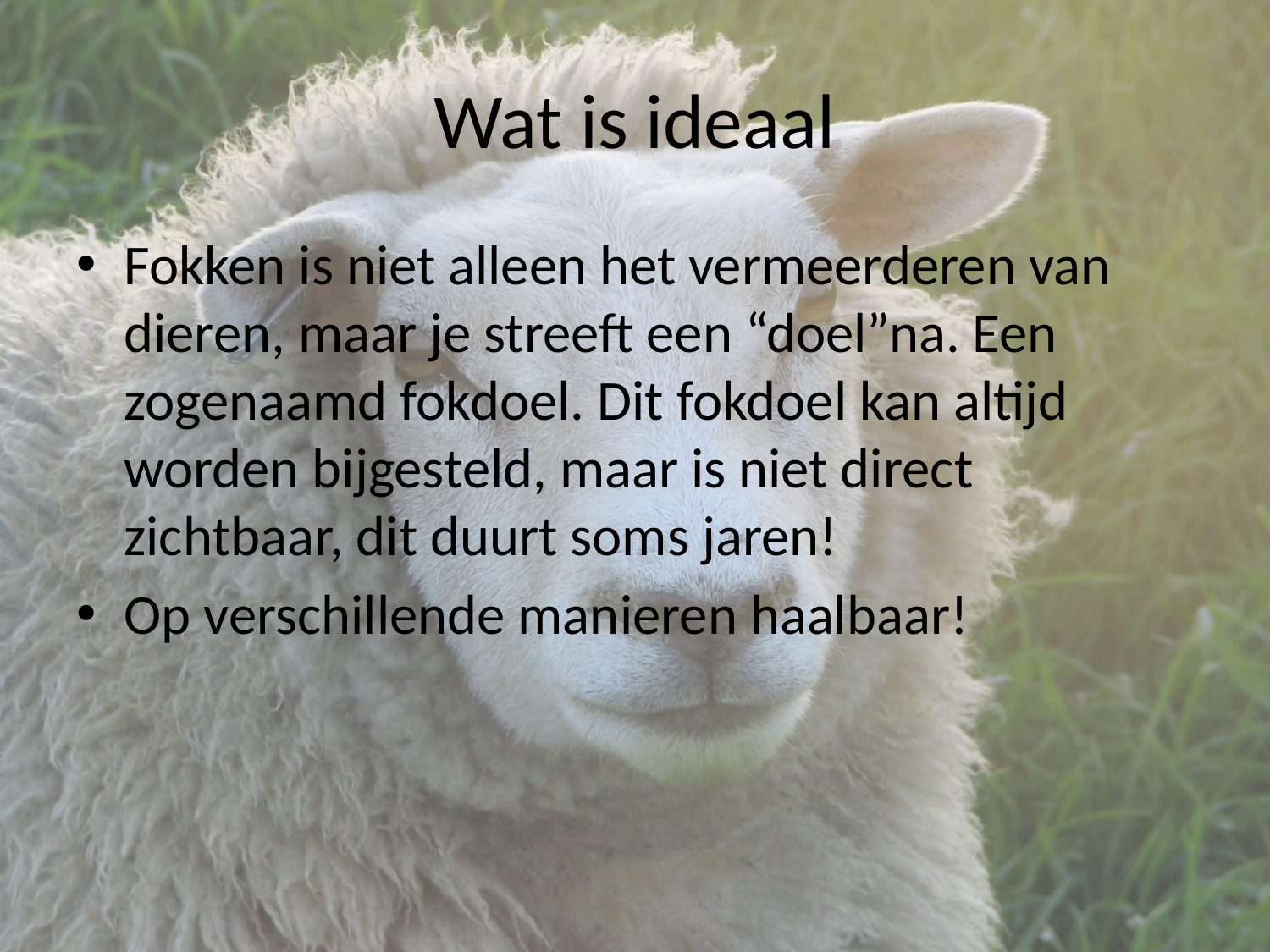

# Wat is ideaal
Fokken is niet alleen het vermeerderen van dieren, maar je streeft een “doel”na. Een zogenaamd fokdoel. Dit fokdoel kan altijd worden bijgesteld, maar is niet direct zichtbaar, dit duurt soms jaren!
Op verschillende manieren haalbaar!